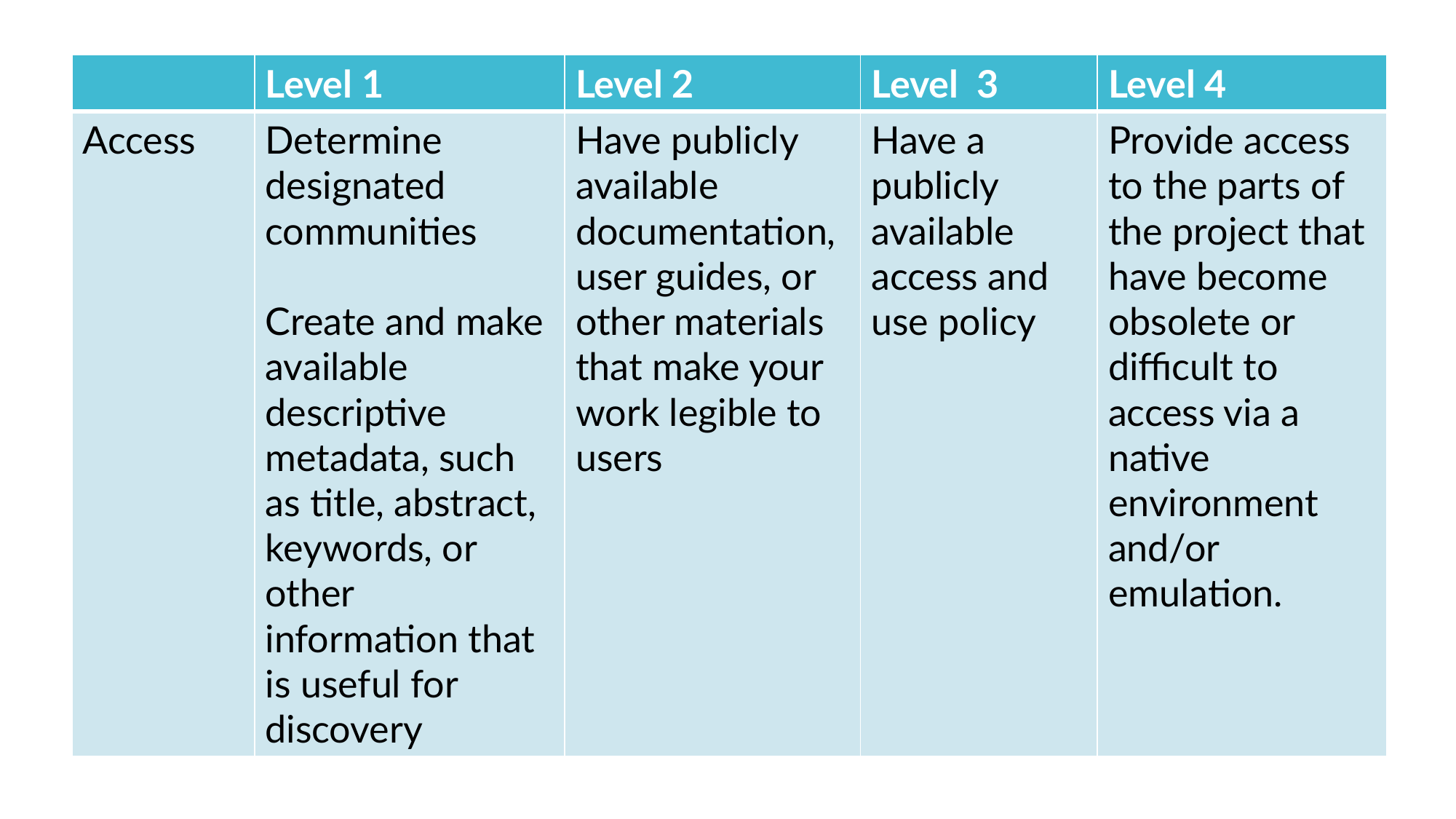

|  | Level 1 | Level 2 | Level  3 | Level 4 |
| --- | --- | --- | --- | --- |
| Access | Determine designated communities Create and make available descriptive metadata, such as title, abstract, keywords, or other information that is useful for discovery | Have publicly available documentation, user guides, or other materials that make your work legible to users | Have a publicly available access and use policy | Provide access to the parts of the project that have become obsolete or difficult to access via a native environment and/or emulation. |